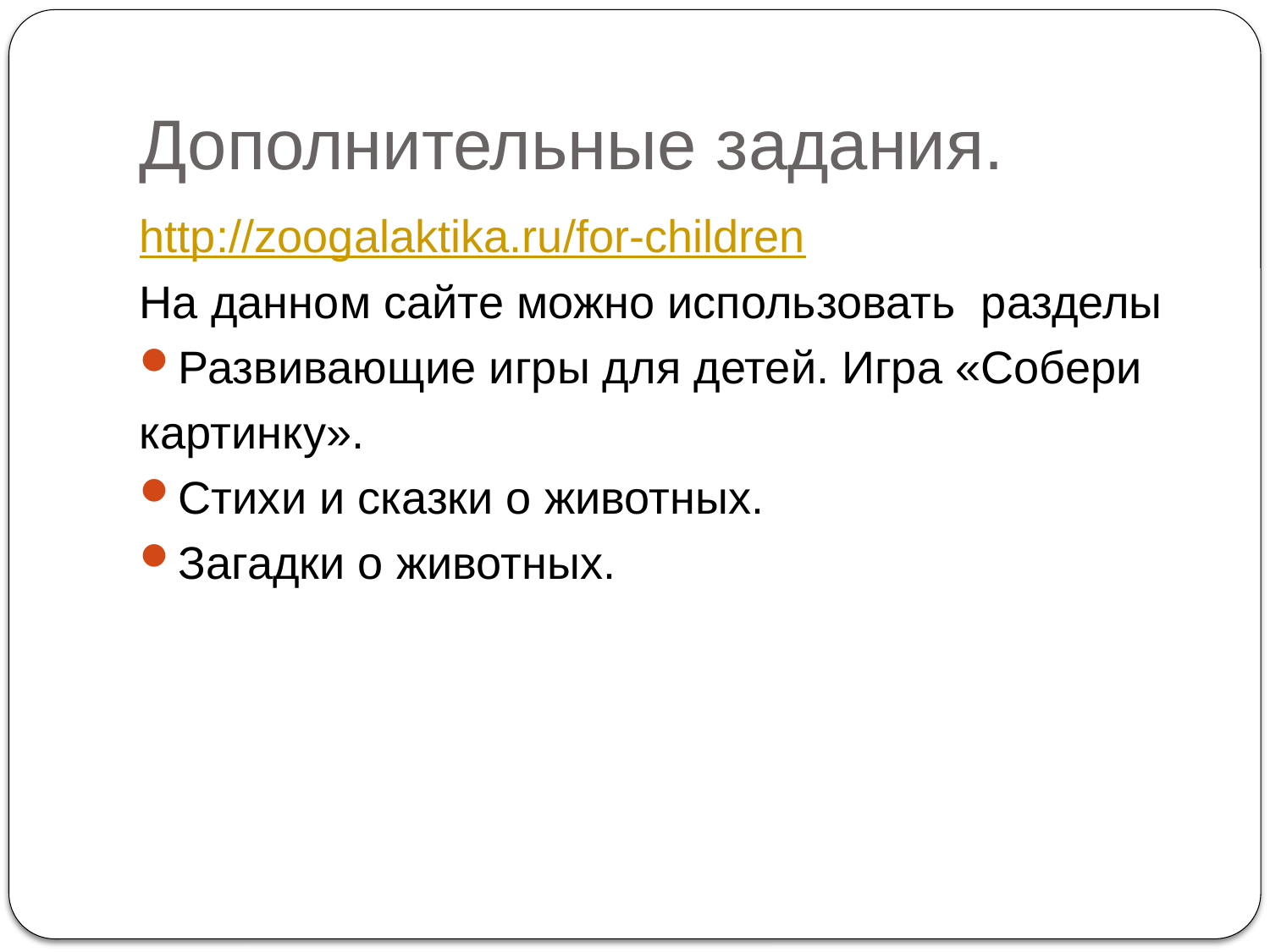

# Дополнительные задания.
http://zoogalaktika.ru/for-children
На данном сайте можно использовать  разделы
Развивающие игры для детей. Игра «Собери
картинку».
Стихи и сказки о животных.
Загадки о животных.